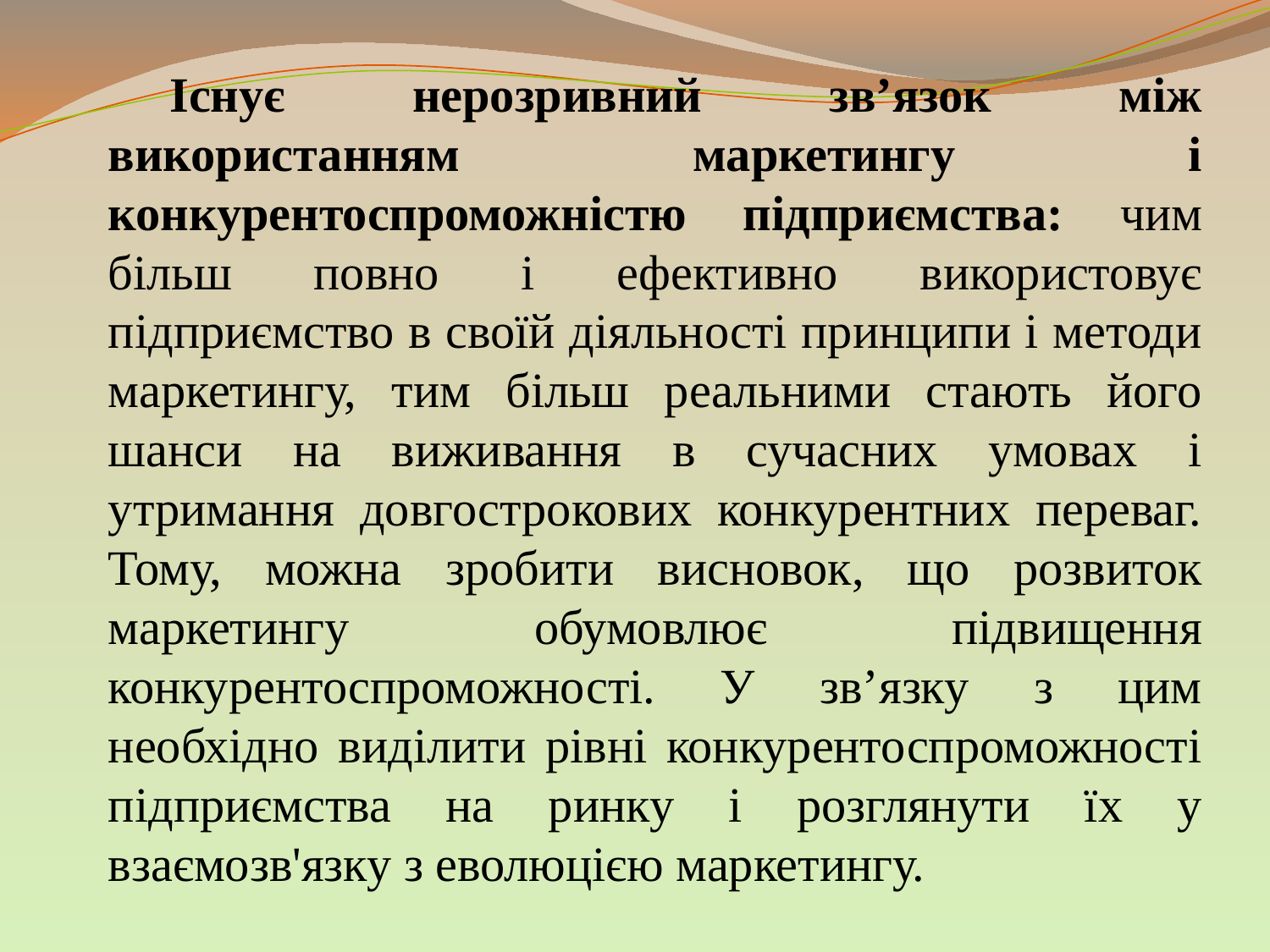

Існує нерозривний зв’язок між використанням маркетингу і конкурентоспроможністю підприємства: чим більш повно і ефективно використовує підприємство в своїй діяльності принципи і методи маркетингу, тим більш реальними стають його шанси на виживання в сучасних умовах і утримання довгострокових конкурентних переваг. Тому, можна зробити висновок, що розвиток маркетингу обумовлює підвищення конкурентоспроможності. У зв’язку з цим необхідно виділити рівні конкурентоспроможності підприємства на ринку і розглянути їх у взаємозв'язку з еволюцією маркетингу.